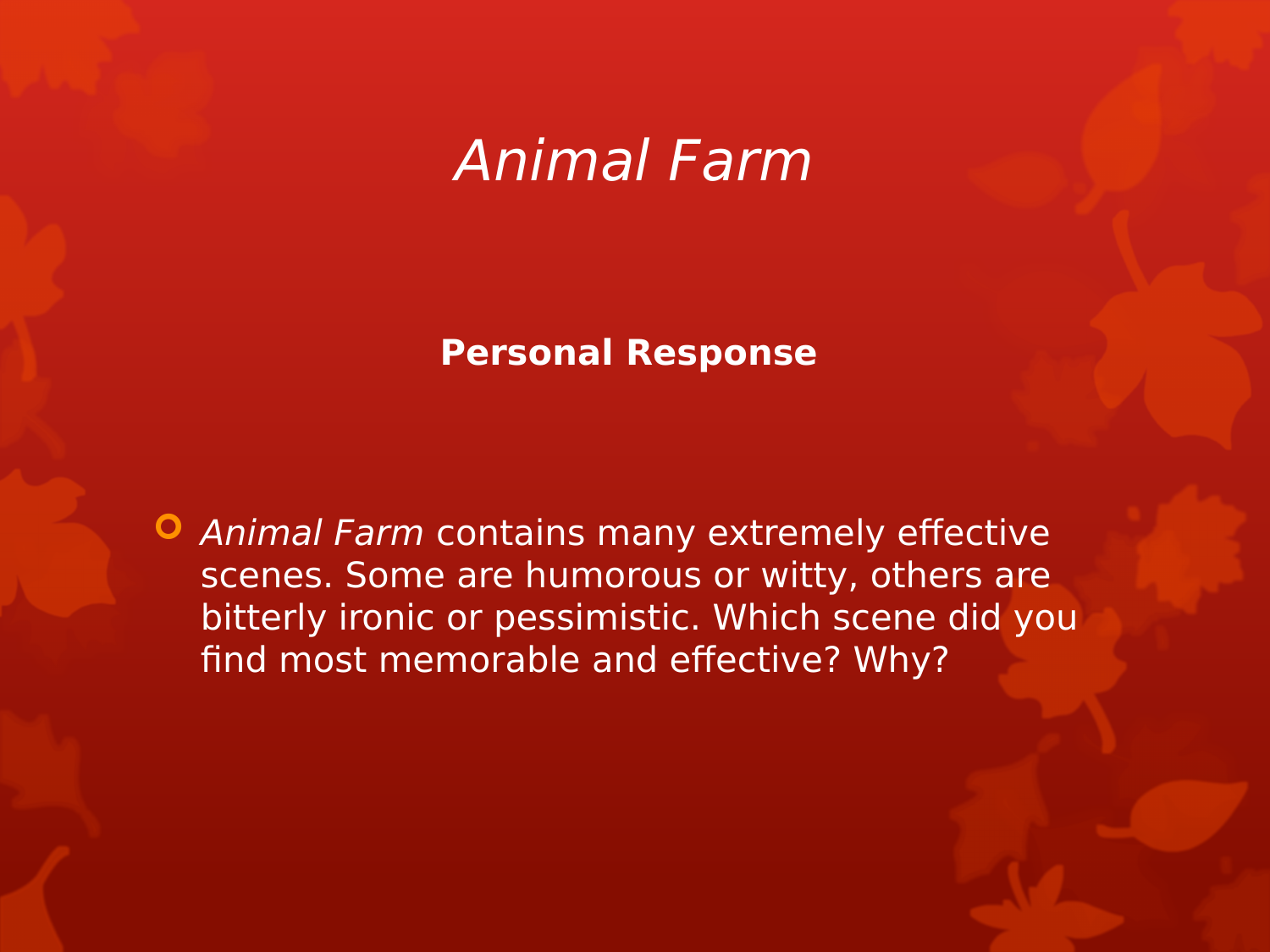

# Animal Farm
Personal Response

Animal Farm contains many extremely effective scenes. Some are humorous or witty, others are bitterly ironic or pessimistic. Which scene did you find most memorable and effective? Why?